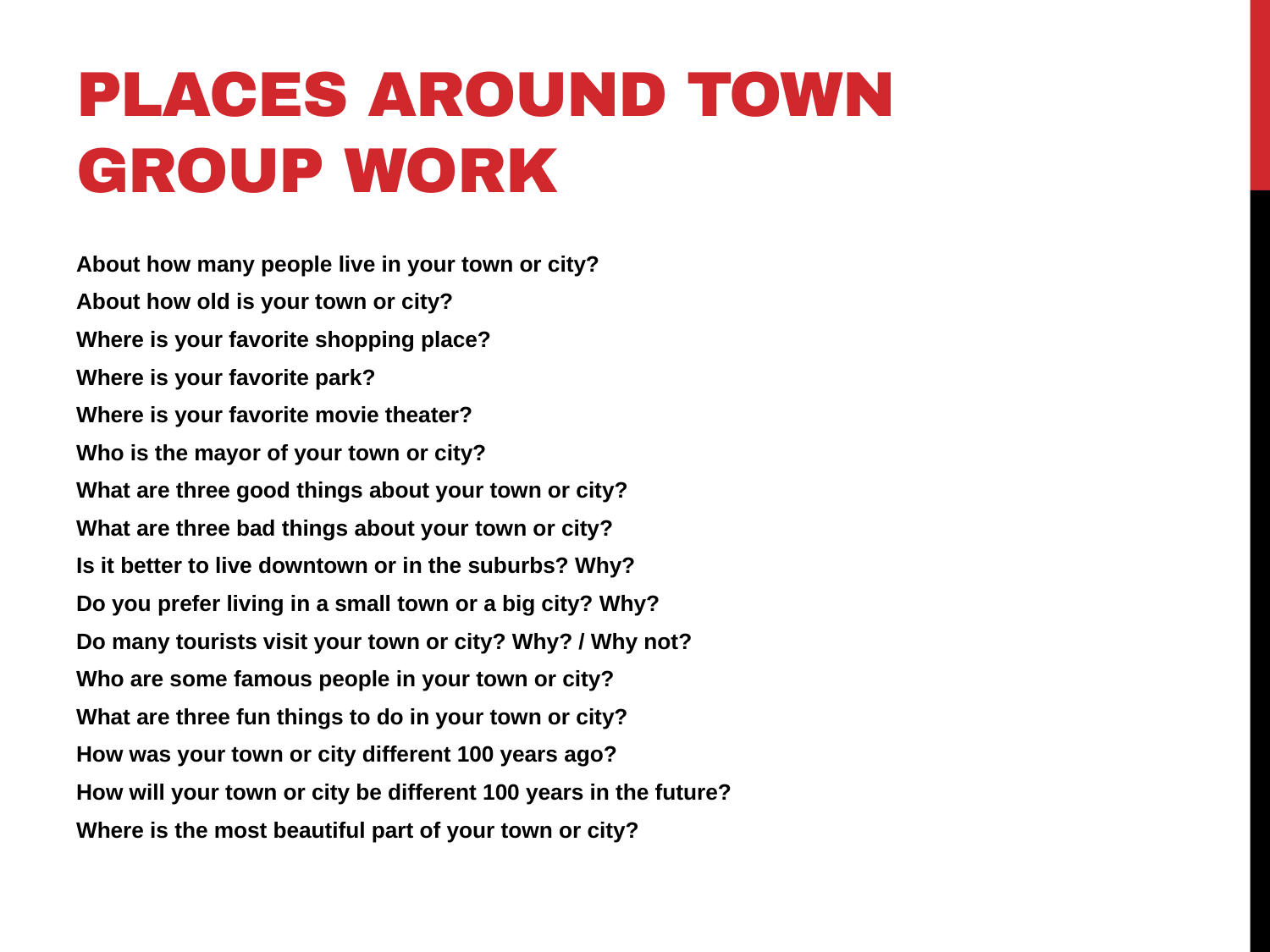

# PLACES AROUND TOWN  Group Work
About how many people live in your town or city?
About how old is your town or city?
Where is your favorite shopping place?
Where is your favorite park?
Where is your favorite movie theater?
Who is the mayor of your town or city?
What are three good things about your town or city?
What are three bad things about your town or city?
Is it better to live downtown or in the suburbs? Why?
Do you prefer living in a small town or a big city? Why?
Do many tourists visit your town or city? Why? / Why not?
Who are some famous people in your town or city?
What are three fun things to do in your town or city?
How was your town or city different 100 years ago?
How will your town or city be different 100 years in the future?
Where is the most beautiful part of your town or city?